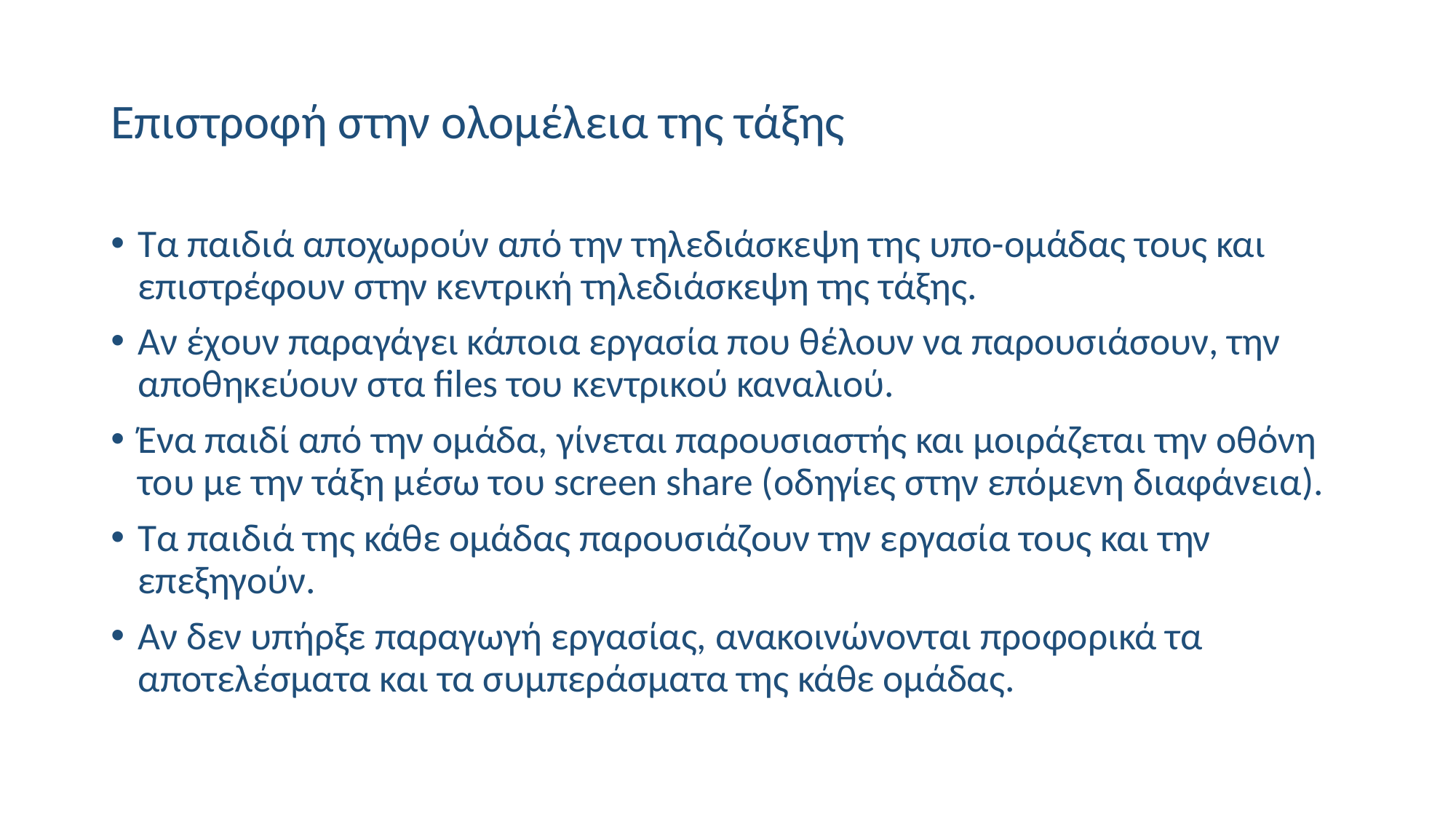

# Επιστροφή στην ολομέλεια της τάξης
Τα παιδιά αποχωρούν από την τηλεδιάσκεψη της υπο-ομάδας τους και επιστρέφουν στην κεντρική τηλεδιάσκεψη της τάξης.
Αν έχουν παραγάγει κάποια εργασία που θέλουν να παρουσιάσουν, την αποθηκεύουν στα files του κεντρικού καναλιού.
Ένα παιδί από την ομάδα, γίνεται παρουσιαστής και μοιράζεται την οθόνη του με την τάξη μέσω του screen share (οδηγίες στην επόμενη διαφάνεια).
Τα παιδιά της κάθε ομάδας παρουσιάζουν την εργασία τους και την επεξηγούν.
Αν δεν υπήρξε παραγωγή εργασίας, ανακοινώνονται προφορικά τα αποτελέσματα και τα συμπεράσματα της κάθε ομάδας.